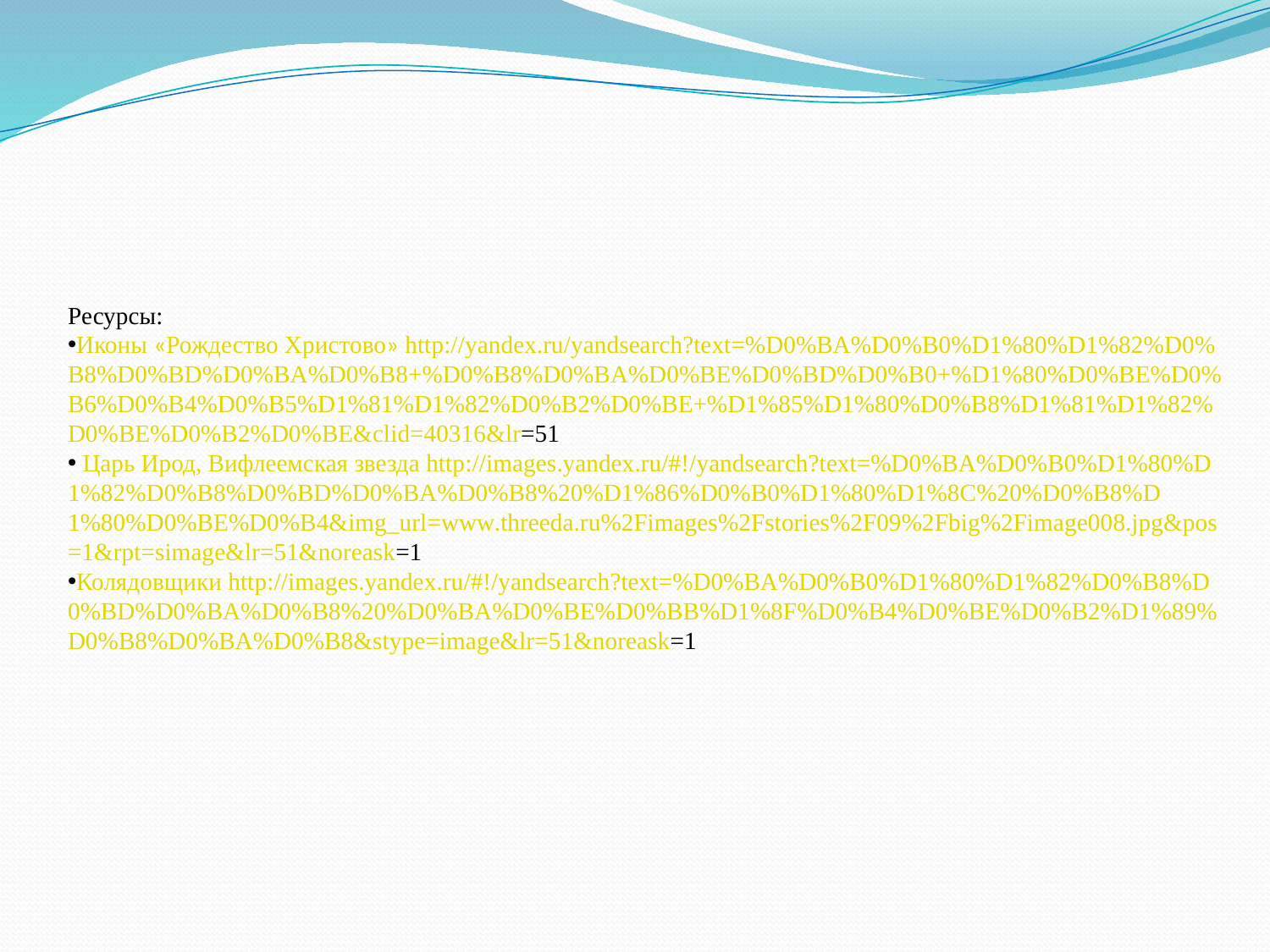

Ресурсы:
Иконы «Рождество Христово» http://yandex.ru/yandsearch?text=%D0%BA%D0%B0%D1%80%D1%82%D0%B8%D0%BD%D0%BA%D0%B8+%D0%B8%D0%BA%D0%BE%D0%BD%D0%B0+%D1%80%D0%BE%D0%B6%D0%B4%D0%B5%D1%81%D1%82%D0%B2%D0%BE+%D1%85%D1%80%D0%B8%D1%81%D1%82%D0%BE%D0%B2%D0%BE&clid=40316&lr=51
 Царь Ирод, Вифлеемская звезда http://images.yandex.ru/#!/yandsearch?text=%D0%BA%D0%B0%D1%80%D1%82%D0%B8%D0%BD%D0%BA%D0%B8%20%D1%86%D0%B0%D1%80%D1%8C%20%D0%B8%D1%80%D0%BE%D0%B4&img_url=www.threeda.ru%2Fimages%2Fstories%2F09%2Fbig%2Fimage008.jpg&pos=1&rpt=simage&lr=51&noreask=1
Колядовщики http://images.yandex.ru/#!/yandsearch?text=%D0%BA%D0%B0%D1%80%D1%82%D0%B8%D0%BD%D0%BA%D0%B8%20%D0%BA%D0%BE%D0%BB%D1%8F%D0%B4%D0%BE%D0%B2%D1%89%D0%B8%D0%BA%D0%B8&stype=image&lr=51&noreask=1